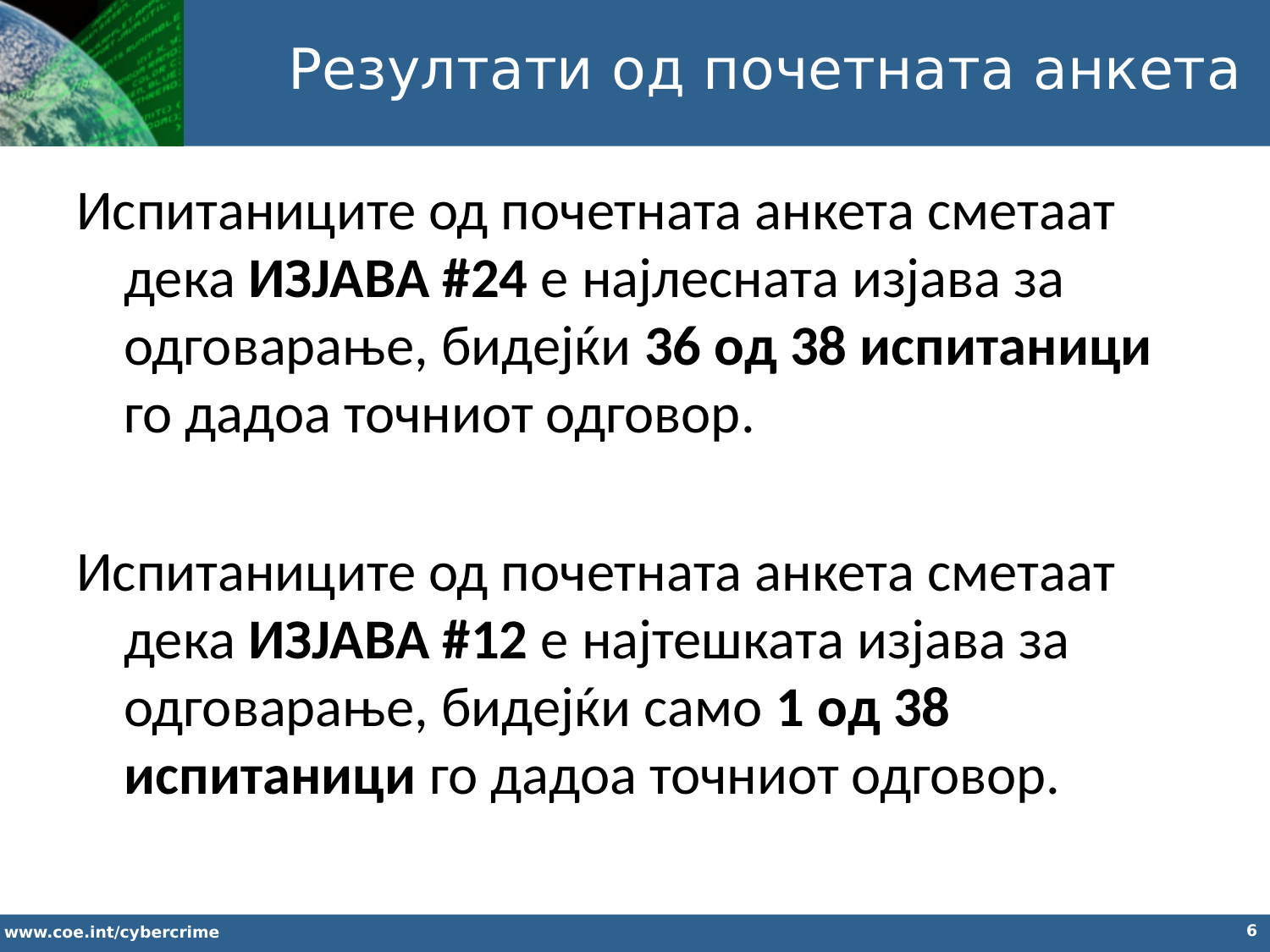

Резултати од почетната анкета
Испитаниците од почетната анкета сметаат дека ИЗЈАВА #24 е најлесната изјава за одговарање, бидејќи 36 од 38 испитаници го дадоа точниот одговор.

Испитаниците од почетната анкета сметаат дека ИЗЈАВА #12 е најтешката изјава за одговарање, бидејќи само 1 од 38 испитаници го дадоа точниот одговор.